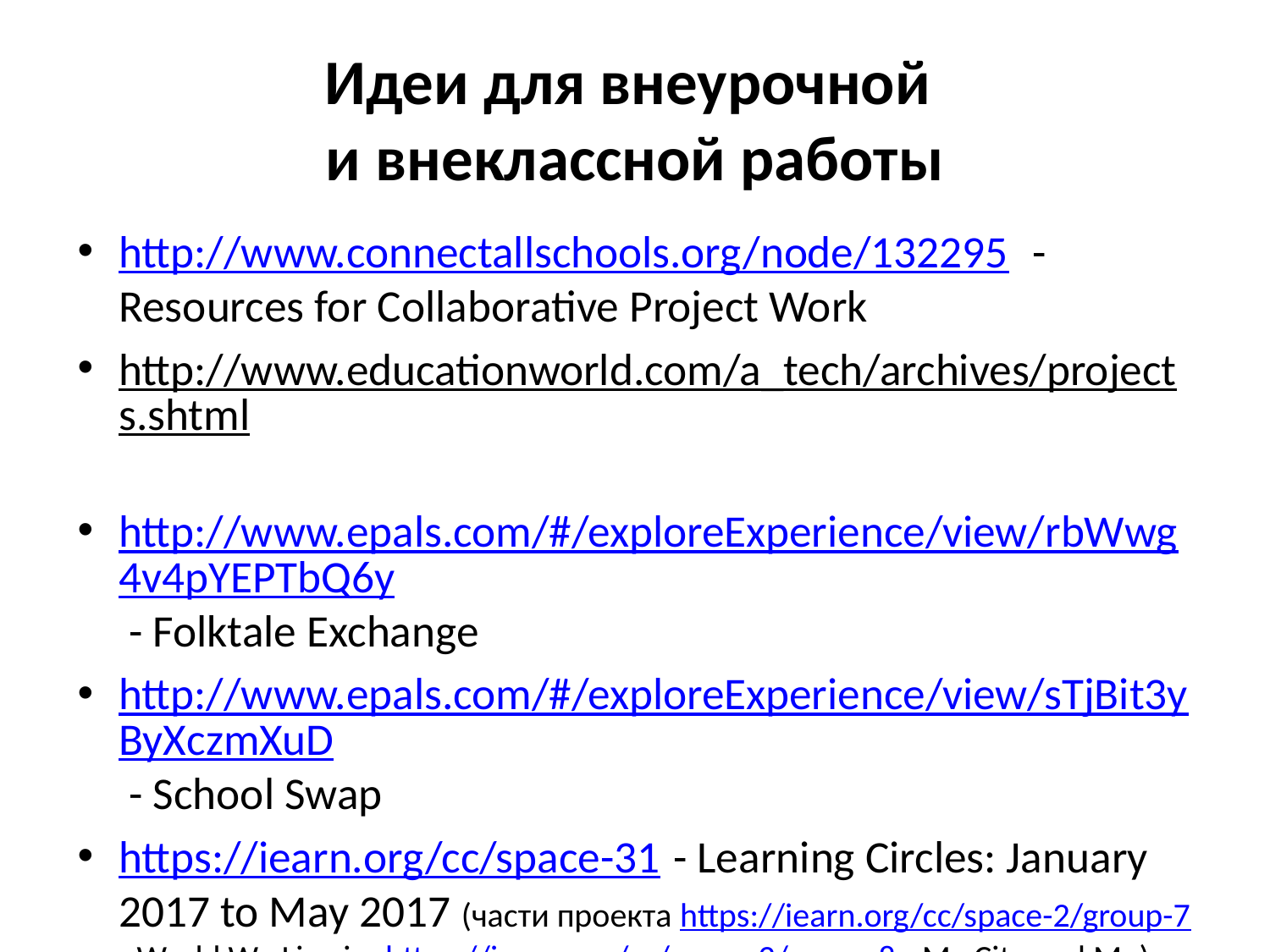

# Идеи для внеурочной и внеклассной работы
http://www.connectallschools.org/node/132295  - Resources for Collaborative Project Work
http://www.educationworld.com/a_tech/archives/projects.shtml
http://www.epals.com/#/exploreExperience/view/rbWwg4v4pYEPTbQ6y - Folktale Exchange
http://www.epals.com/#/exploreExperience/view/sTjBit3yByXczmXuD - School Swap
https://iearn.org/cc/space-31 - Learning Circles: January 2017 to May 2017 (части проекта https://iearn.org/cc/space-2/group-7 - World We Live in, https://iearn.org/cc/space-2/group-8 - My City and Me)